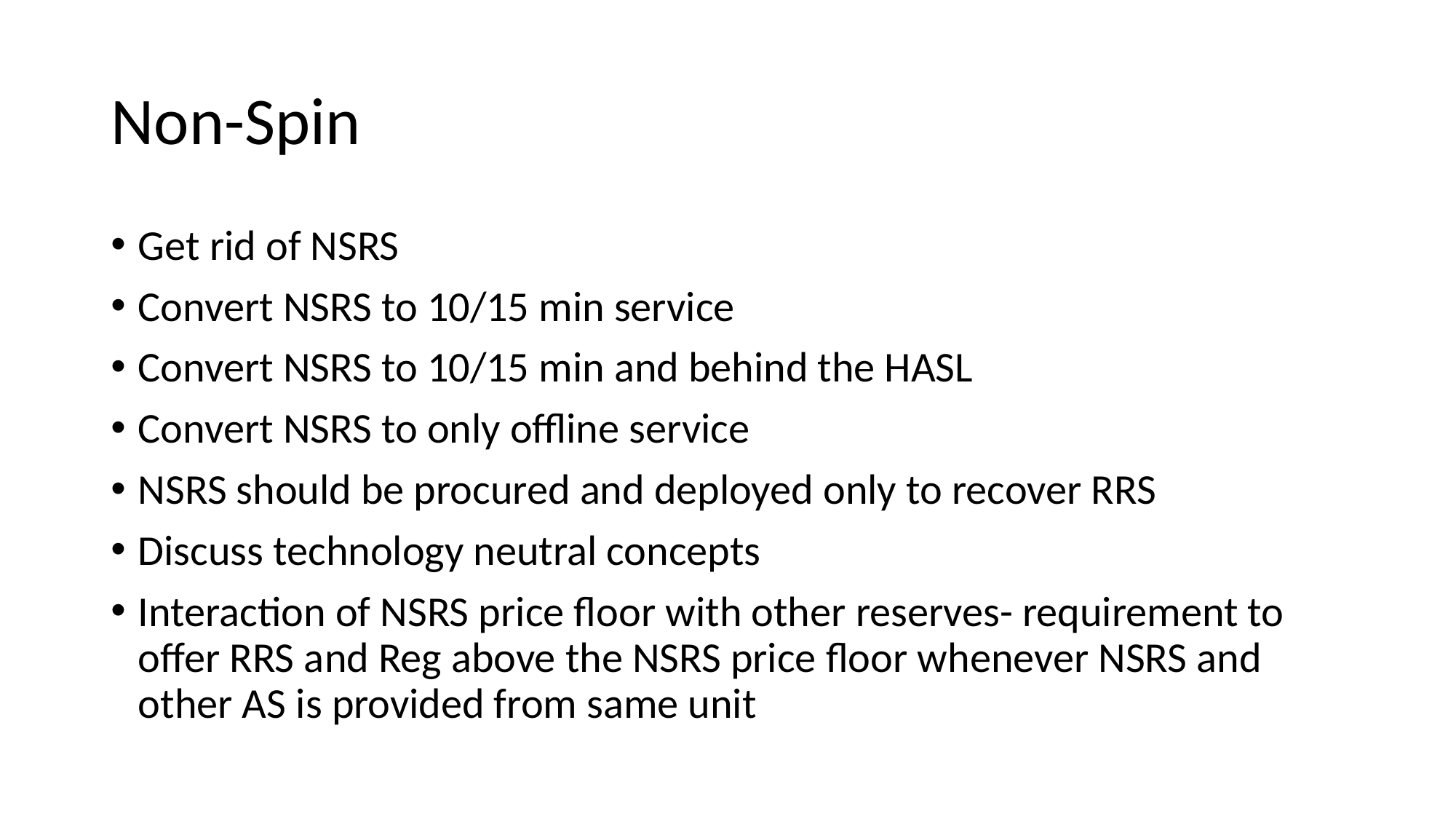

# Non-Spin
Get rid of NSRS
Convert NSRS to 10/15 min service
Convert NSRS to 10/15 min and behind the HASL
Convert NSRS to only offline service
NSRS should be procured and deployed only to recover RRS
Discuss technology neutral concepts
Interaction of NSRS price floor with other reserves- requirement to offer RRS and Reg above the NSRS price floor whenever NSRS and other AS is provided from same unit